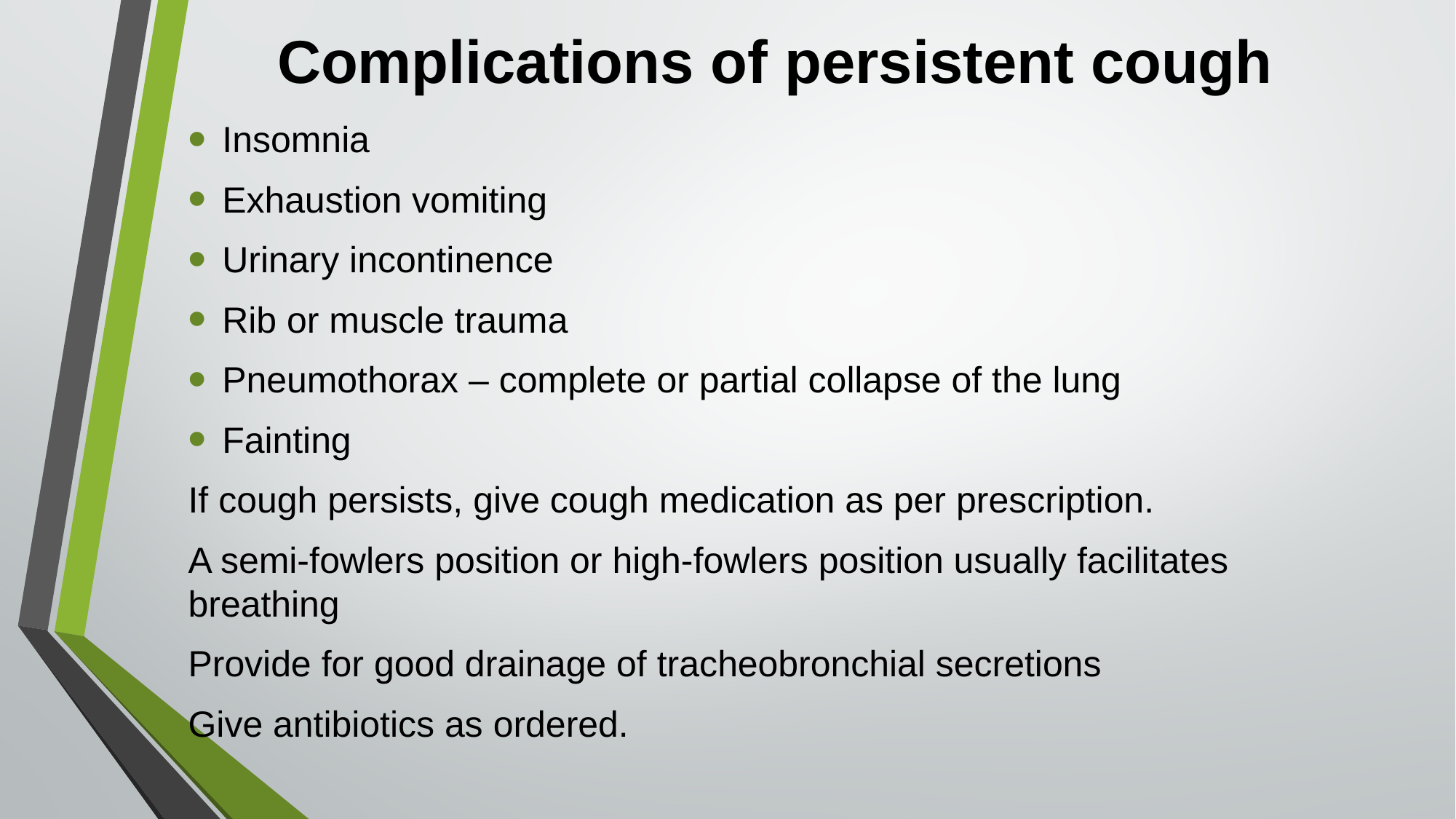

# Complications of persistent cough
Insomnia
Exhaustion vomiting
Urinary incontinence
Rib or muscle trauma
Pneumothorax – complete or partial collapse of the lung
Fainting
If cough persists, give cough medication as per prescription.
A semi-fowlers position or high-fowlers position usually facilitates breathing
Provide for good drainage of tracheobronchial secretions
Give antibiotics as ordered.